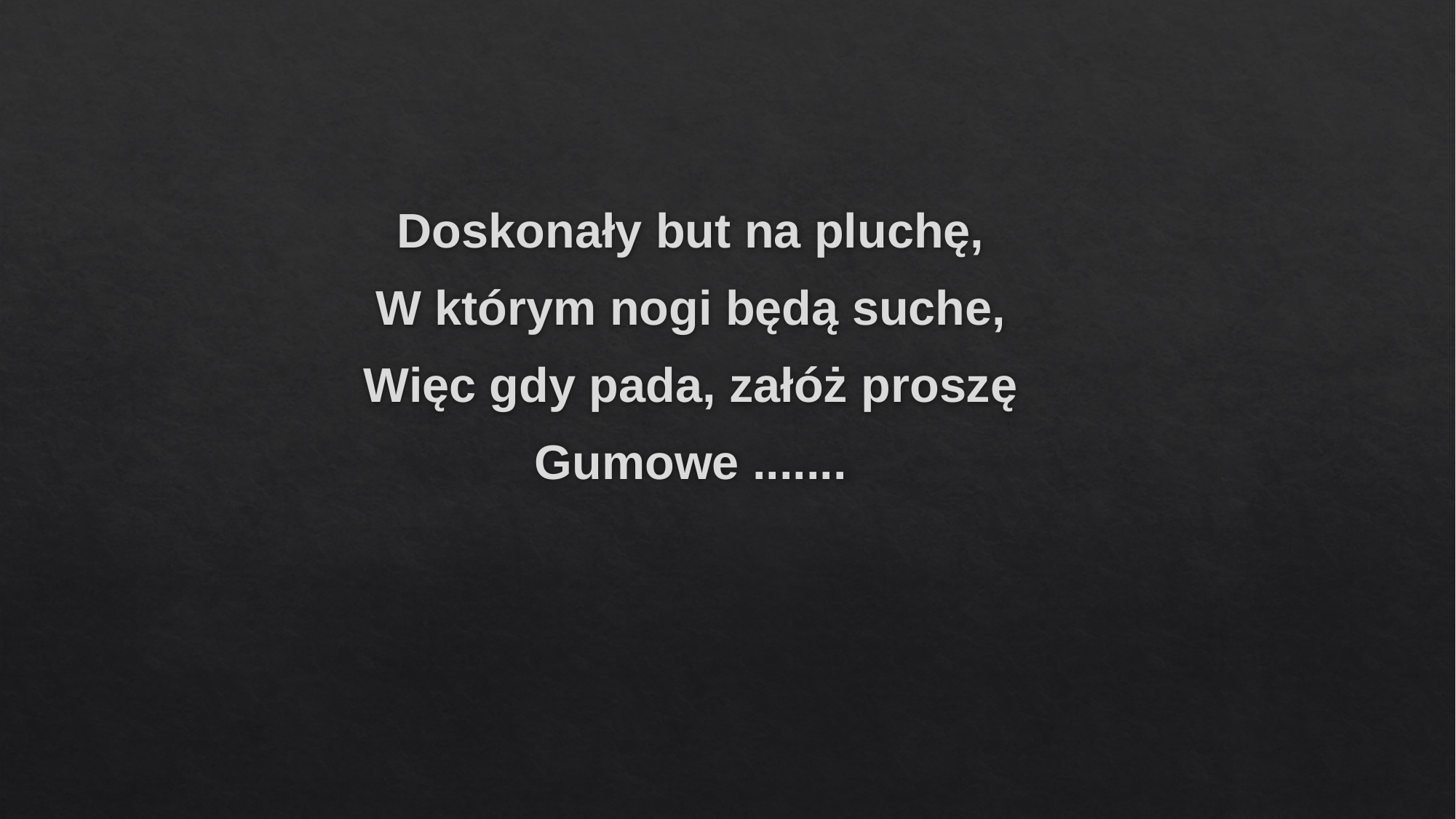

#
Doskonały but na pluchę,
W którym nogi będą suche,
Więc gdy pada, załóż proszę
Gumowe .......